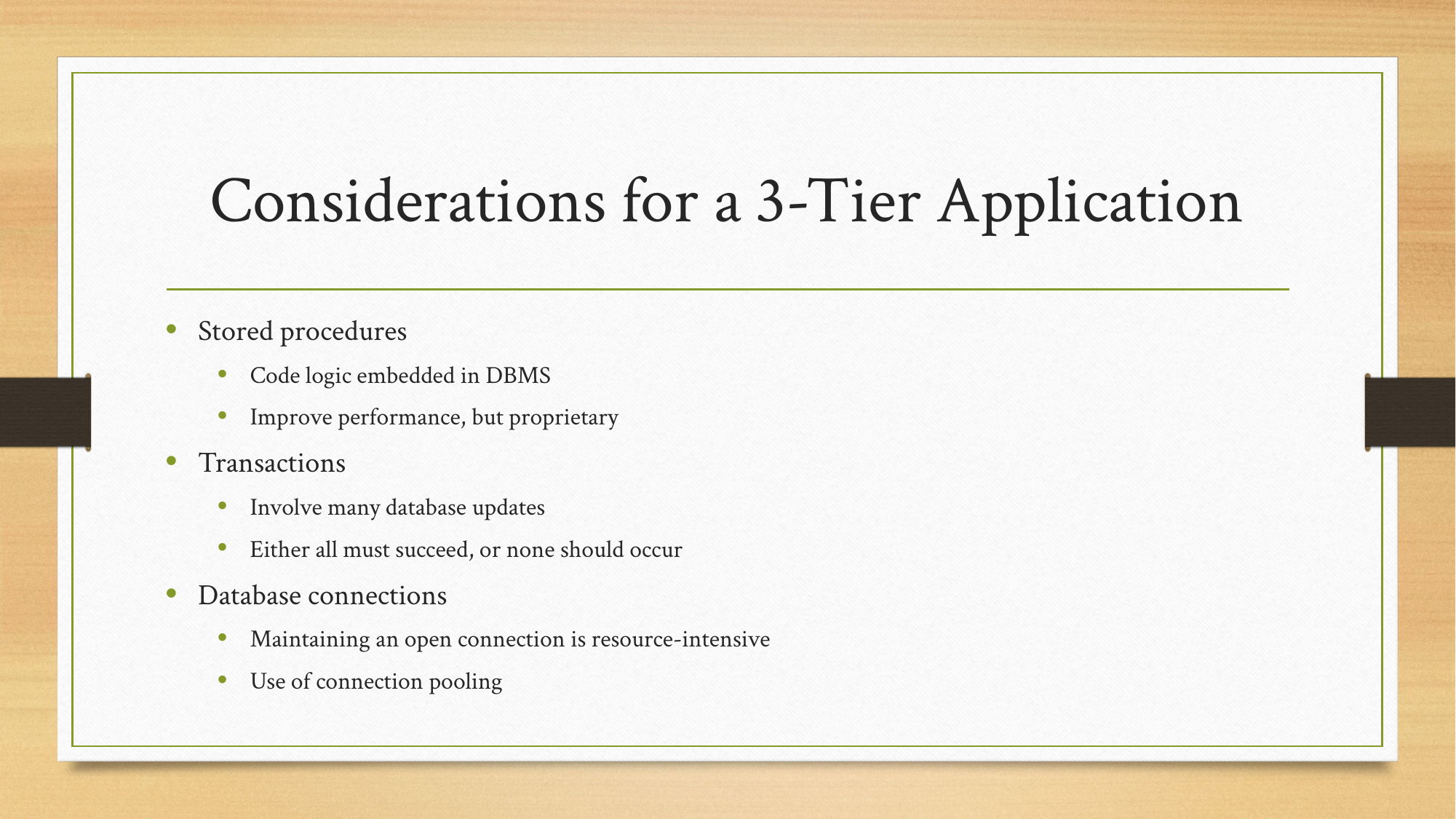

# Considerations for a 3-Tier Application
Stored procedures
Code logic embedded in DBMS
Improve performance, but proprietary
Transactions
Involve many database updates
Either all must succeed, or none should occur
Database connections
Maintaining an open connection is resource-intensive
Use of connection pooling